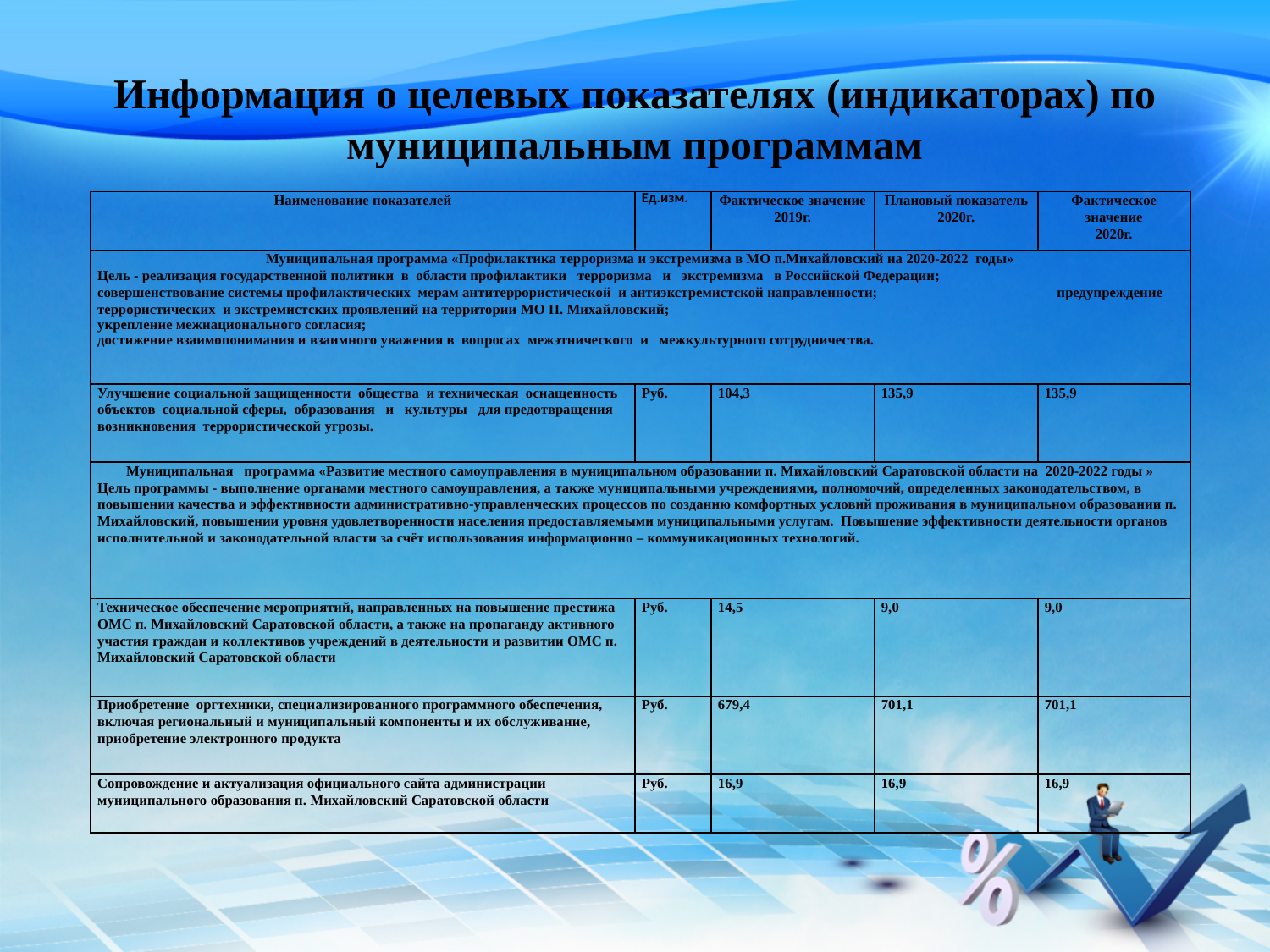

# Информация о целевых показателях (индикаторах) по муниципальным программам
| Наименование показателей | Ед.изм. | Фактическое значение 2019г. | Плановый показатель 2020г. | Фактическое значение 2020г. |
| --- | --- | --- | --- | --- |
| Муниципальная программа «Профилактика терроризма и экстремизма в МО п.Михайловский на 2020-2022 годы» Цель - реализация государственной политики в области профилактики терроризма и экстремизма в Российской Федерации; совершенствование системы профилактических мерам антитеррористической и антиэкстремистской направленности; предупреждение террористических и экстремистских проявлений на территории МО П. Михайловский; укрепление межнационального согласия; достижение взаимопонимания и взаимного уважения в вопросах межэтнического и межкультурного сотрудничества. |  |  |  |  |
| Улучшение социальной защищенности общества и техническая оснащенность объектов социальной сферы, образования и культуры для предотвращения возникновения террористической угрозы. | Руб. | 104,3 | 135,9 | 135,9 |
| Муниципальная   программа «Развитие местного самоуправления в муниципальном образовании п. Михайловский Саратовской области на  2020-2022 годы » Цель программы - выполнение органами местного самоуправления, а также муниципальными учреждениями, полномочий, определенных законодательством, в повышении качества и эффективности административно-управленческих процессов по созданию комфортных условий проживания в муниципальном образовании п.  Михайловский, повышении уровня удовлетворенности населения предоставляемыми муниципальными услугам.  Повышение эффективности деятельности органов исполнительной и законодательной власти за счёт использования информационно – коммуникационных технологий. |  |  |  |  |
| Техническое обеспечение мероприятий, направленных на повышение престижа ОМС п. Михайловский Саратовской области, а также на пропаганду активного участия граждан и коллективов учреждений в деятельности и развитии ОМС п. Михайловский Саратовской области | Руб. | 14,5 | 9,0 | 9,0 |
| Приобретение оргтехники, специализированного программного обеспечения, включая региональный и муниципальный компоненты и их обслуживание, приобретение электронного продукта | Руб. | 679,4 | 701,1 | 701,1 |
| Сопровождение и актуализация официального сайта администрации муниципального образования п. Михайловский Саратовской области | Руб. | 16,9 | 16,9 | 16,9 |